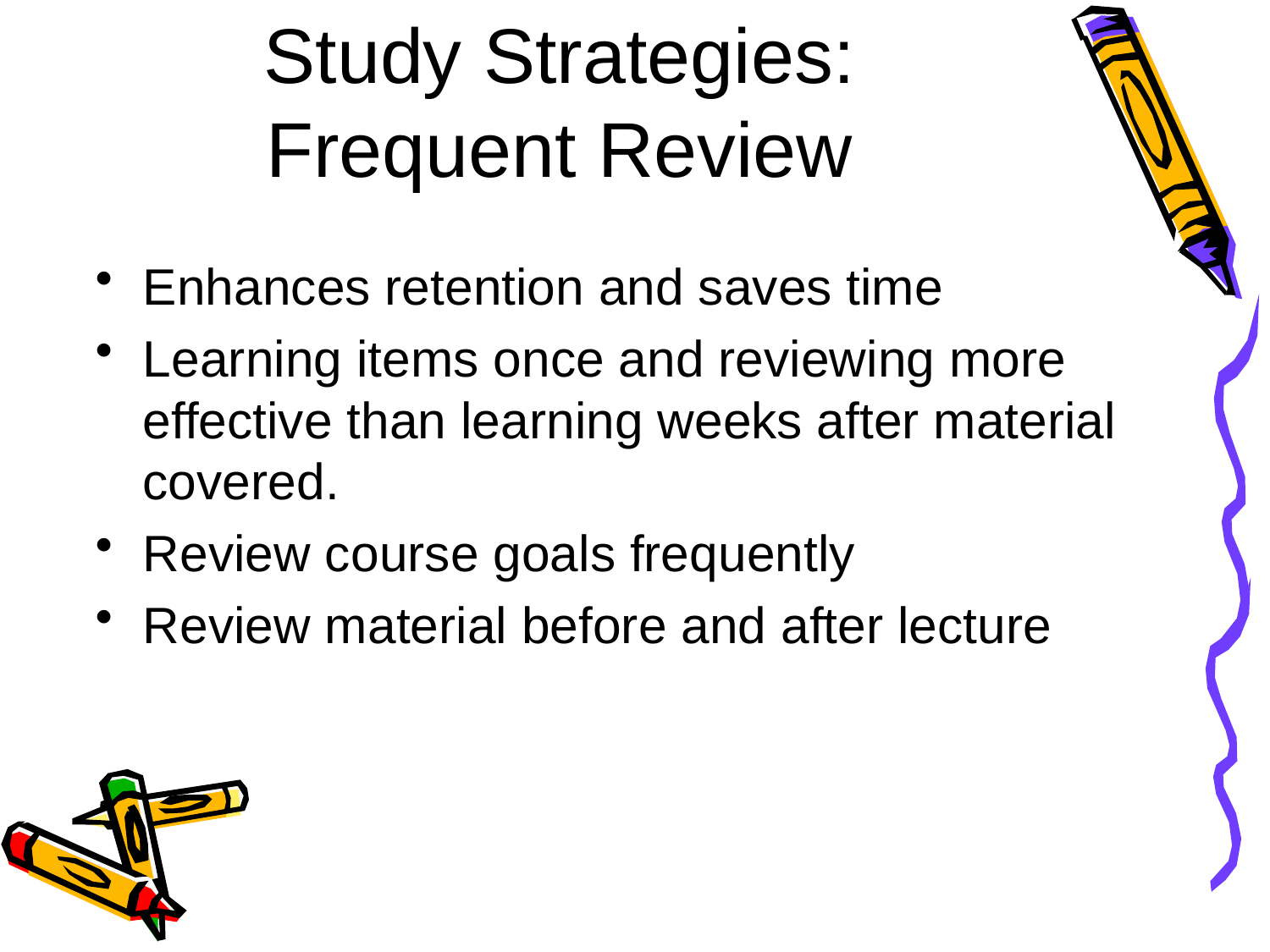

# Study Strategies: Frequent Review
Enhances retention and saves time
Learning items once and reviewing more effective than learning weeks after material covered.
Review course goals frequently
Review material before and after lecture